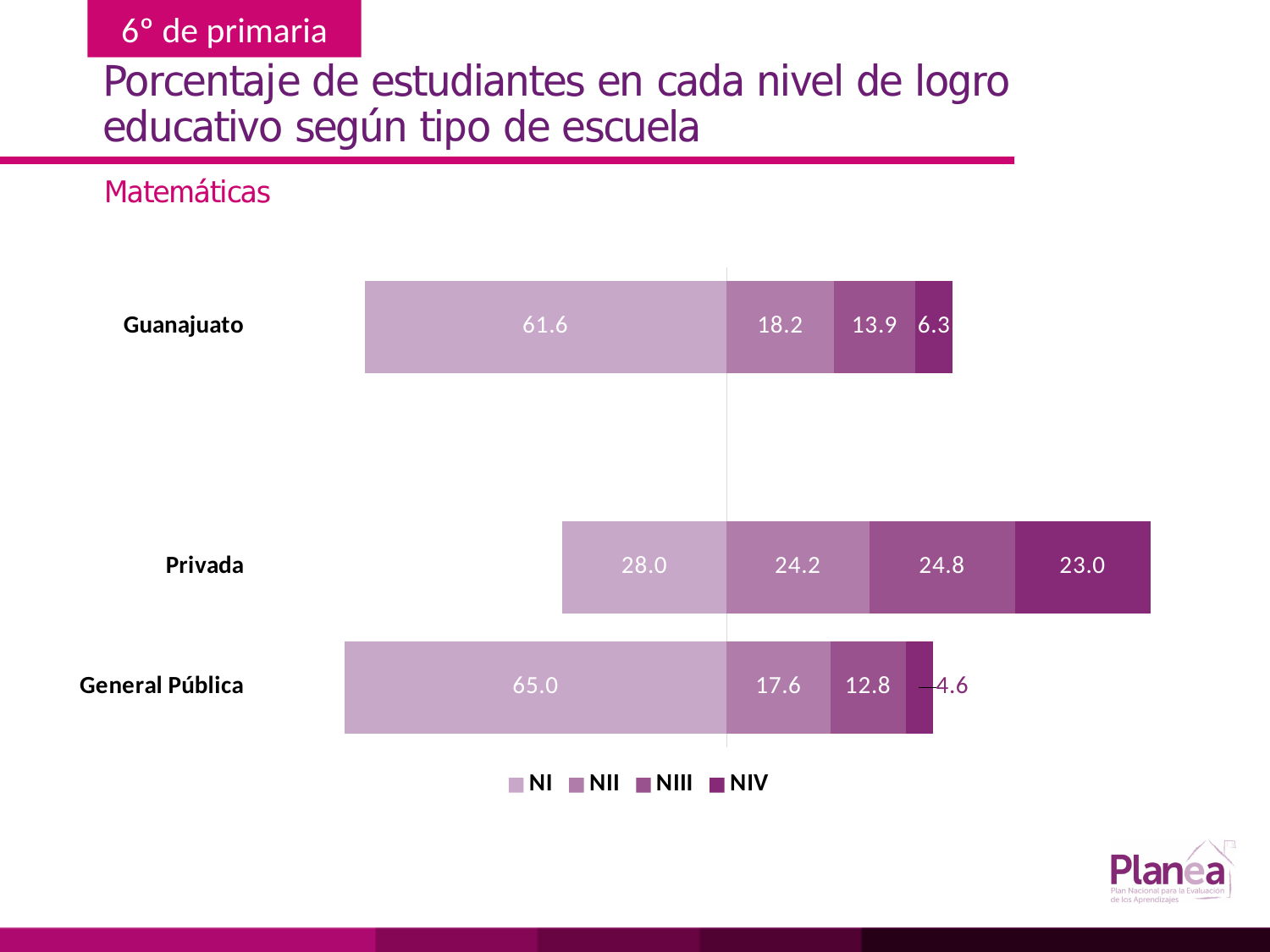

# Porcentaje de estudiantes en cada nivel de logro educativo según tipo de escuela

Matemáticas

### Chart

| Category |  |  |  |  |
|---|---|---|---|---|
| General Pública | -65.0 | 17.6 | 12.8 | 4.6 |
| Privada | -28.0 | 24.2 | 24.8 | 23.0 |
|  | None | None | None | None |
| Guanajuato | -61.6 | 18.2 | 13.9 | 6.3 |